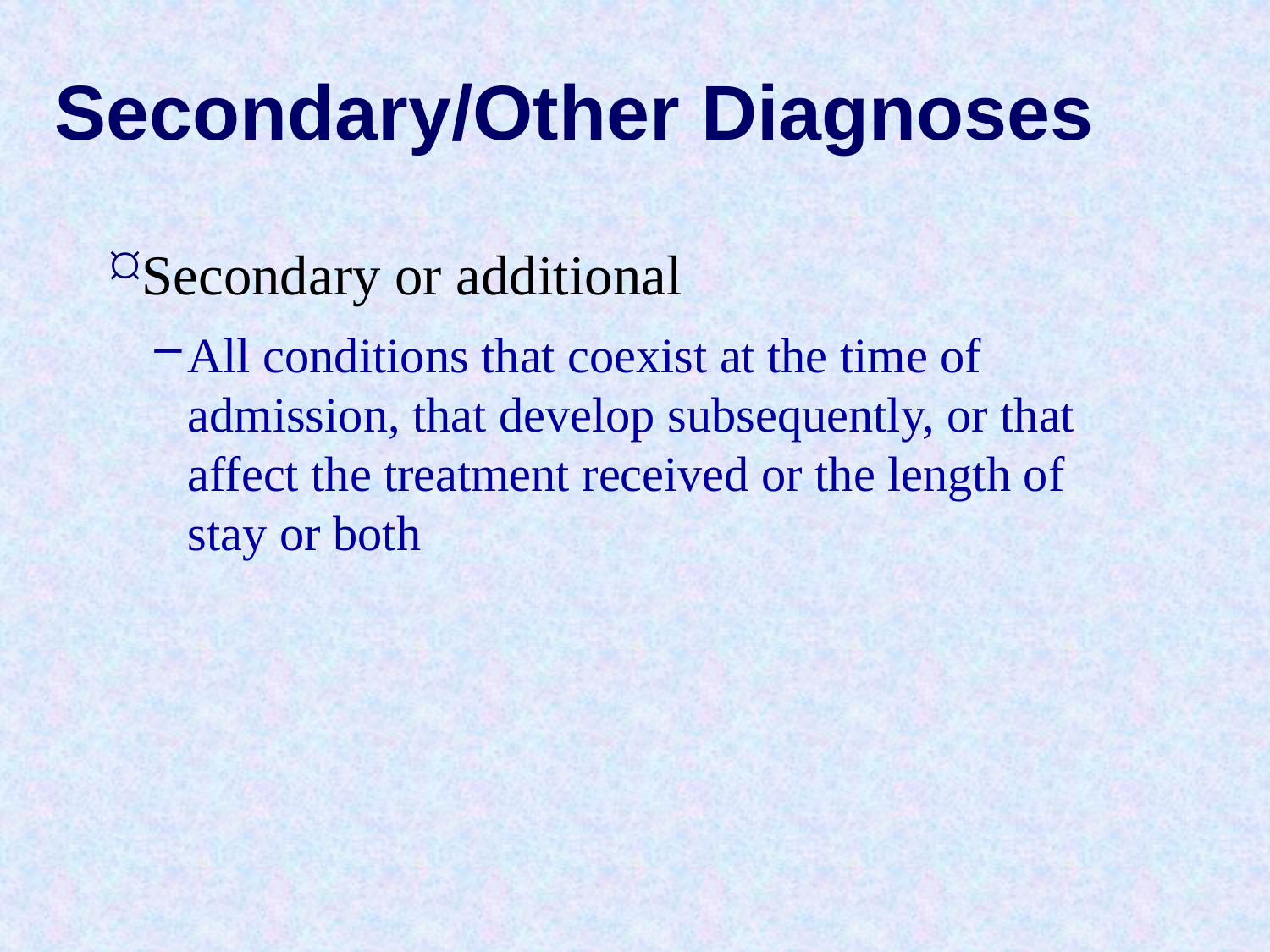

# Secondary/Other Diagnoses
Secondary or additional
All conditions that coexist at the time of admission, that develop subsequently, or that affect the treatment received or the length of stay or both